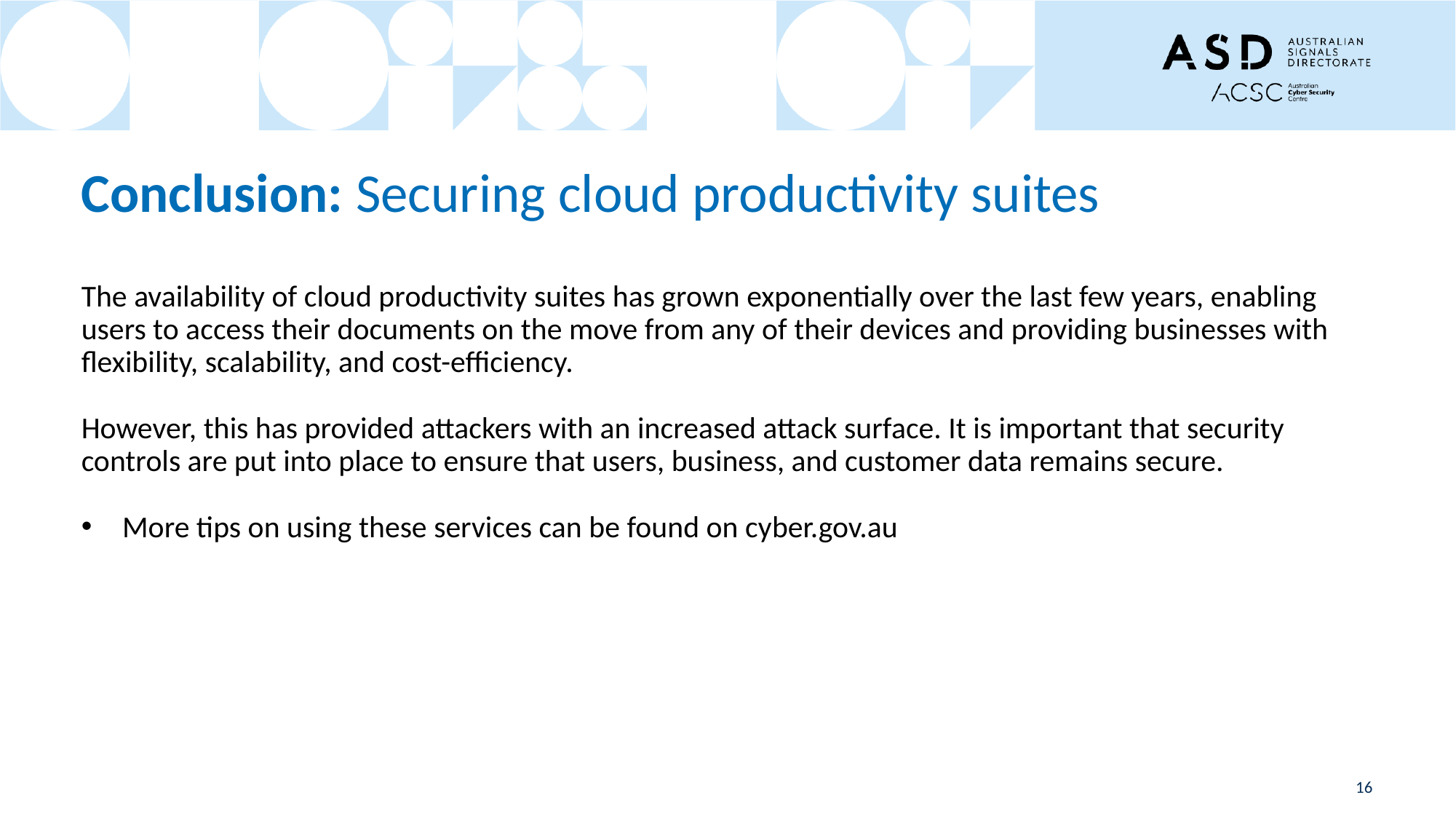

# Conclusion: Securing cloud productivity suites
The availability of cloud productivity suites has grown exponentially over the last few years, enabling users to access their documents on the move from any of their devices and providing businesses with flexibility, scalability, and cost-efficiency.
However, this has provided attackers with an increased attack surface. It is important that security controls are put into place to ensure that users, business, and customer data remains secure.
More tips on using these services can be found on cyber.gov.au
16